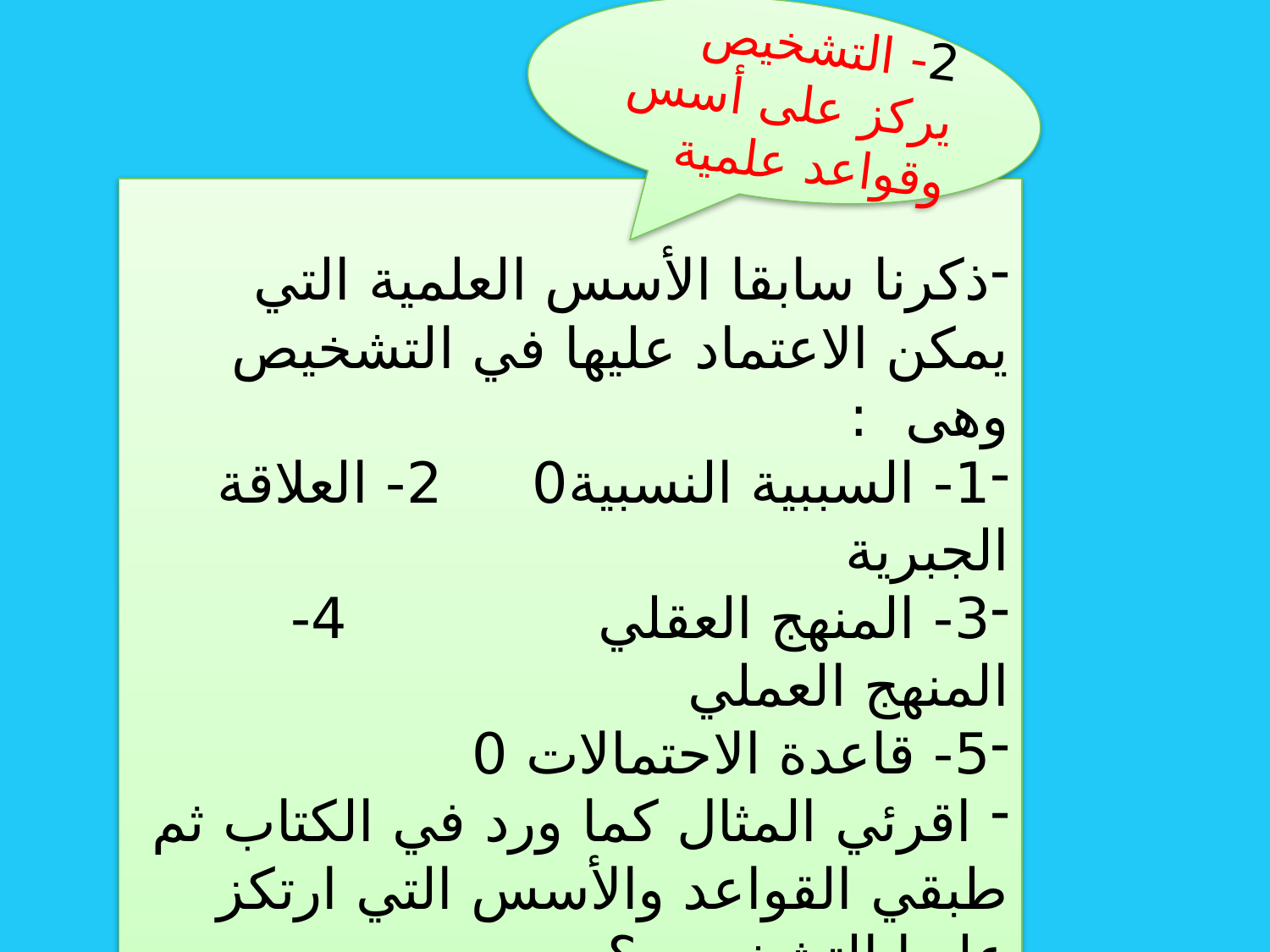

2- التشخيص يركز على أسس وقواعد علمية

ذكرنا سابقا الأسس العلمية التي يمكن الاعتماد عليها في التشخيص وهى  :
1- السببية النسبية0     2- العلاقة الجبرية
3- المنهج العقلي              4- المنهج العملي
5- قاعدة الاحتمالات 0
 اقرئي المثال كما ورد في الكتاب ثم طبقي القواعد والأسس التي ارتكز عليها التشخيص ؟